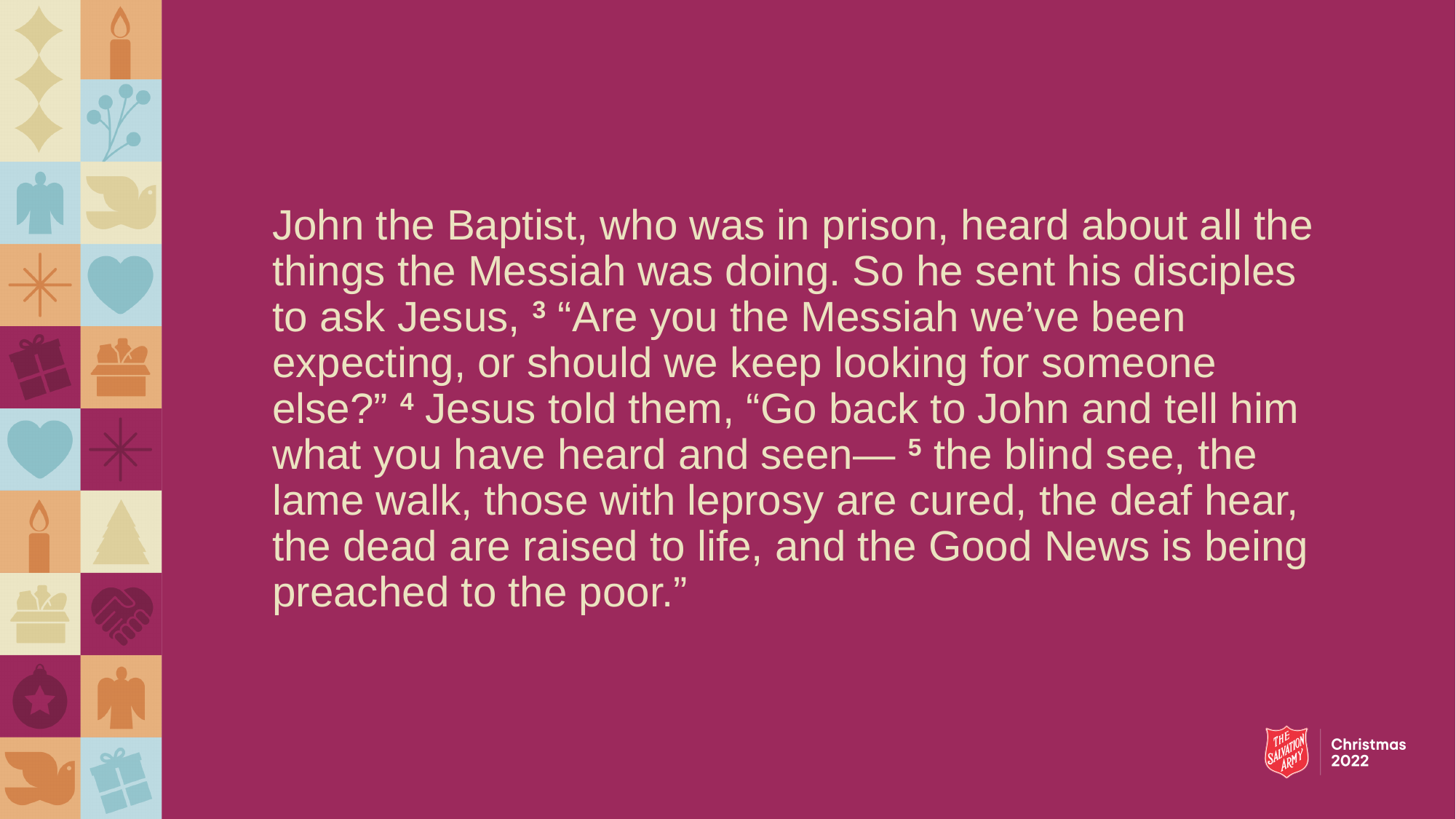

John the Baptist, who was in prison, heard about all the things the Messiah was doing. So he sent his disciples to ask Jesus, 3 “Are you the Messiah we’ve been expecting, or should we keep looking for someone else?” 4 Jesus told them, “Go back to John and tell him what you have heard and seen— 5 the blind see, the lame walk, those with leprosy are cured, the deaf hear, the dead are raised to life, and the Good News is being preached to the poor.”